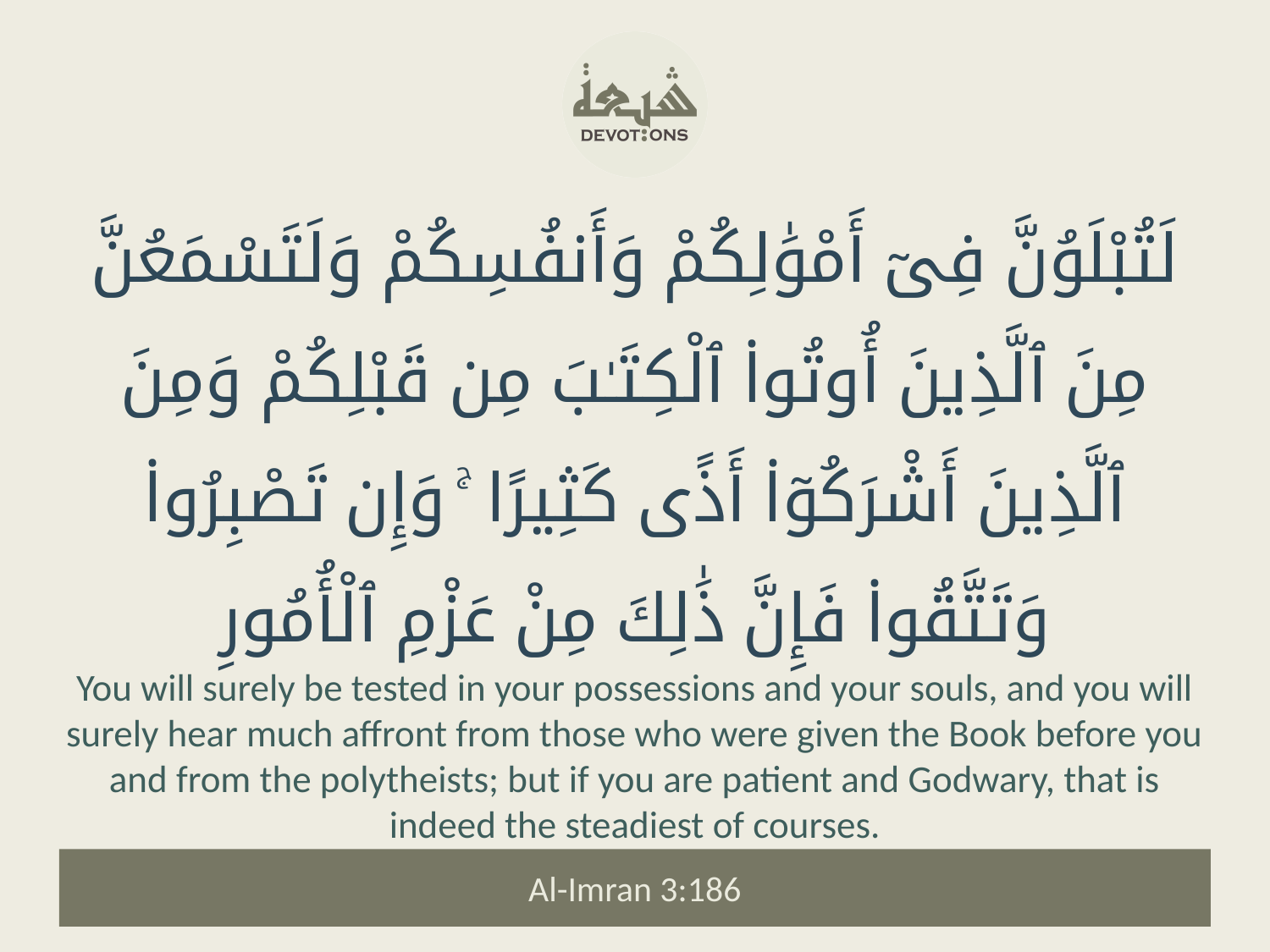

لَتُبْلَوُنَّ فِىٓ أَمْوَٰلِكُمْ وَأَنفُسِكُمْ وَلَتَسْمَعُنَّ مِنَ ٱلَّذِينَ أُوتُوا۟ ٱلْكِتَـٰبَ مِن قَبْلِكُمْ وَمِنَ ٱلَّذِينَ أَشْرَكُوٓا۟ أَذًى كَثِيرًا ۚ وَإِن تَصْبِرُوا۟ وَتَتَّقُوا۟ فَإِنَّ ذَٰلِكَ مِنْ عَزْمِ ٱلْأُمُورِ
You will surely be tested in your possessions and your souls, and you will surely hear much affront from those who were given the Book before you and from the polytheists; but if you are patient and Godwary, that is indeed the steadiest of courses.
Al-Imran 3:186